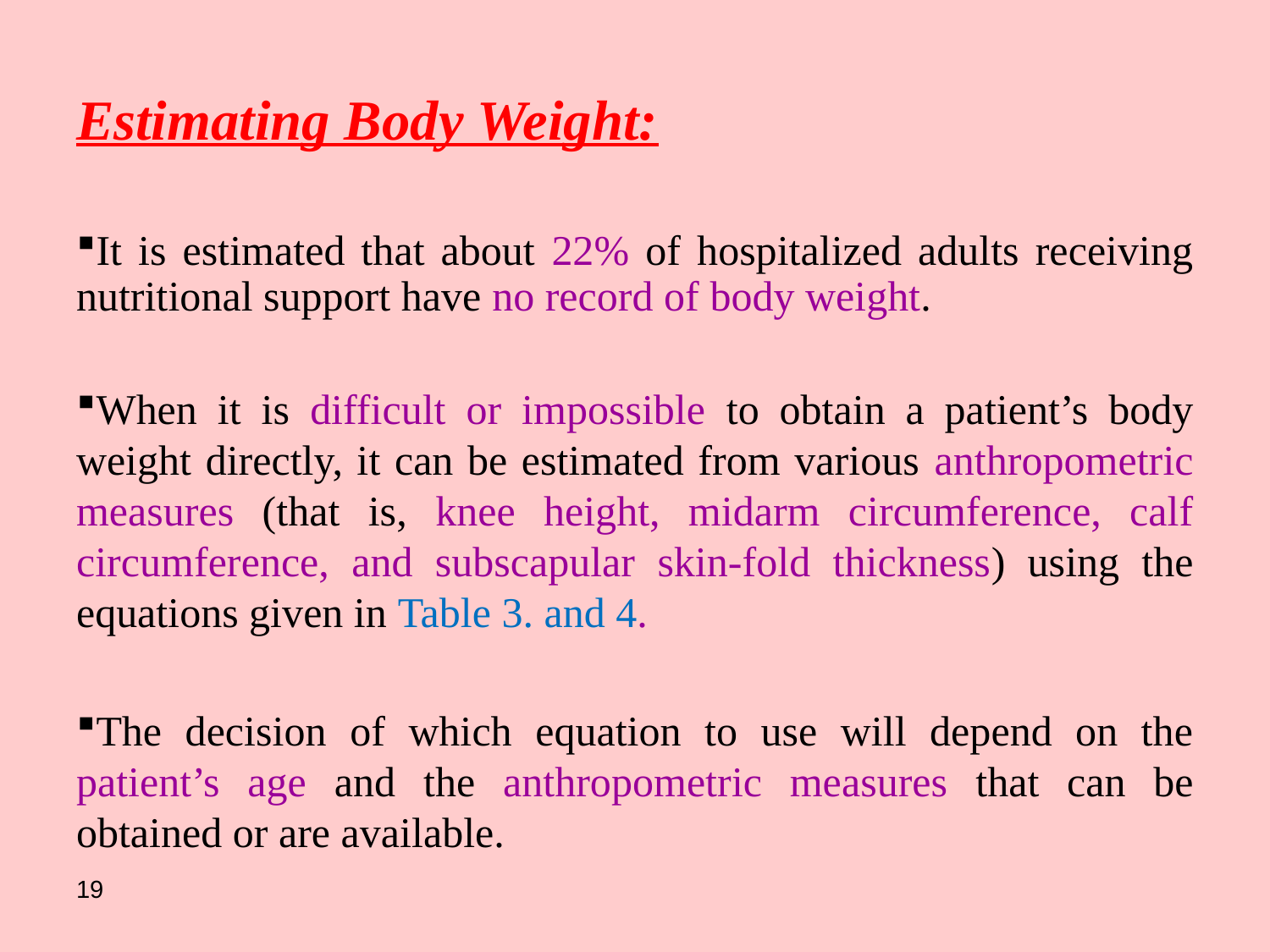

# Estimating Body Weight:
It is estimated that about 22% of hospitalized adults receiving nutritional support have no record of body weight.

When it is difficult or impossible to obtain a patient’s body weight directly, it can be estimated from various anthropometric measures (that is, knee height, midarm circumference, calf circumference, and subscapular skin-fold thickness) using the equations given in Table 3. and 4.

The decision of which equation to use will depend on the patient’s age and the anthropometric measures that can be obtained or are available.

19